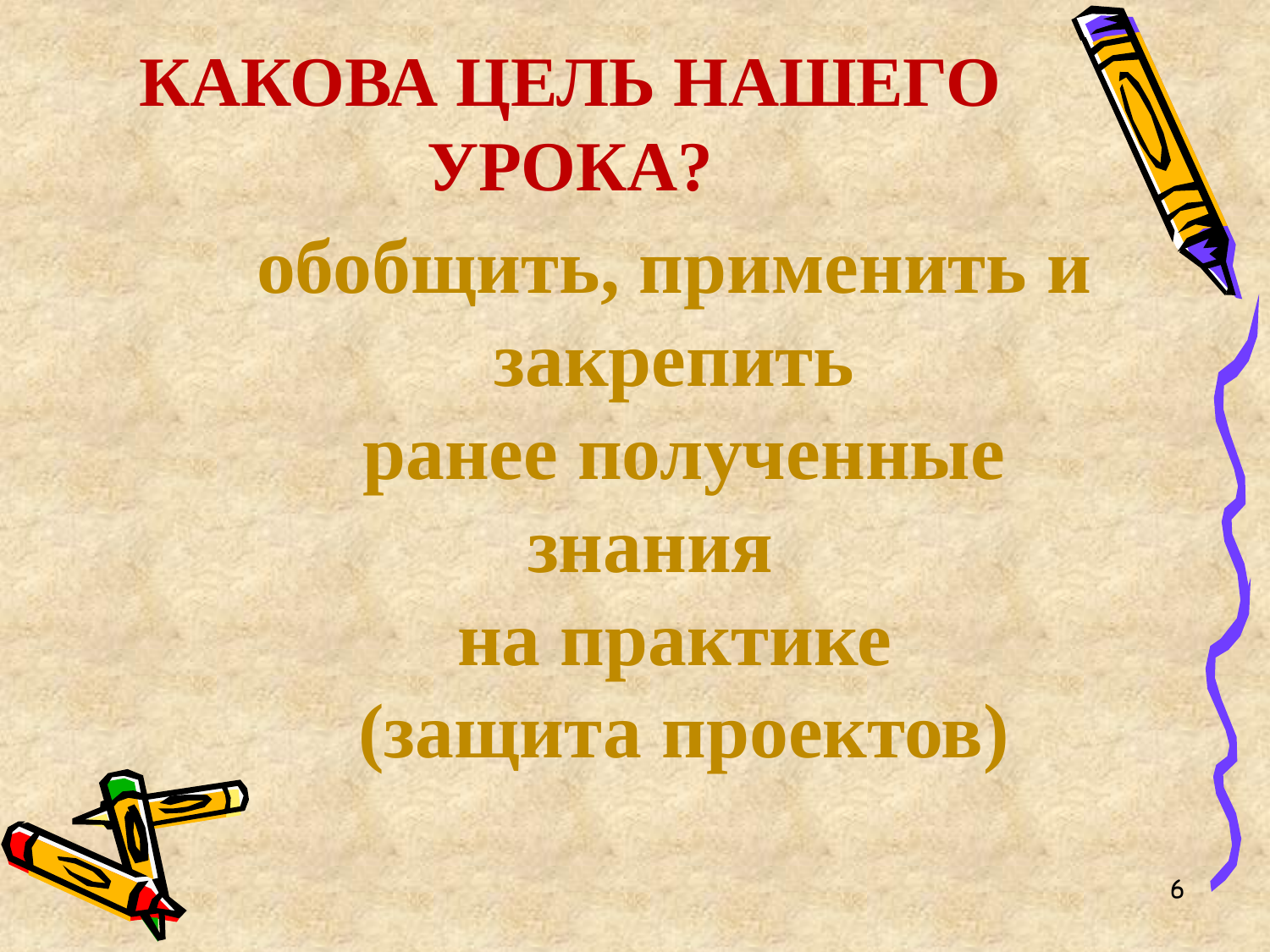

Какова цель нашего урока?

обобщить, применить и
закрепить
ранее полученные знания
на практике
(защита проектов)
6